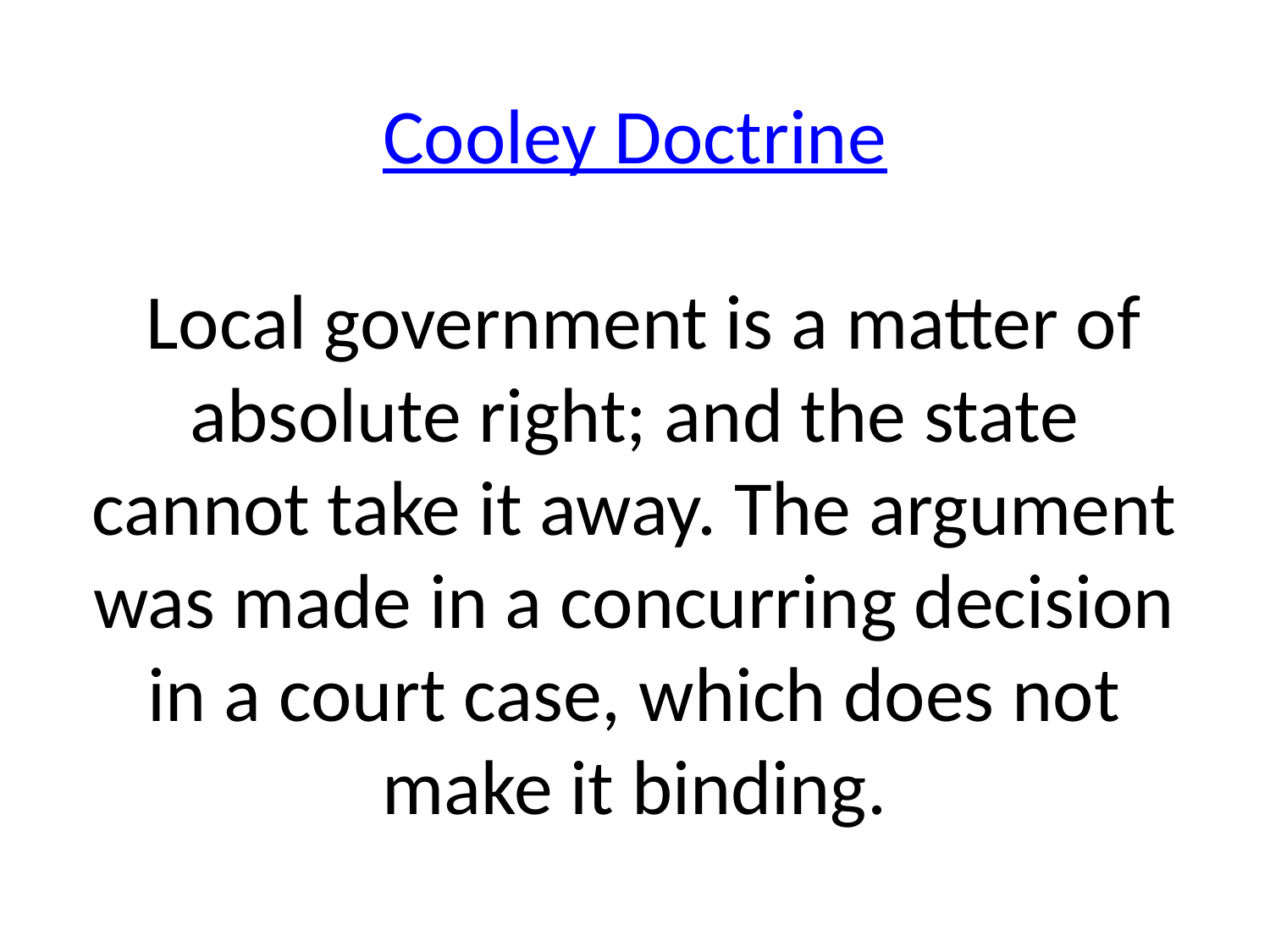

# Cooley Doctrine Local government is a matter of absolute right; and the state cannot take it away. The argument was made in a concurring decision in a court case, which does not make it binding.